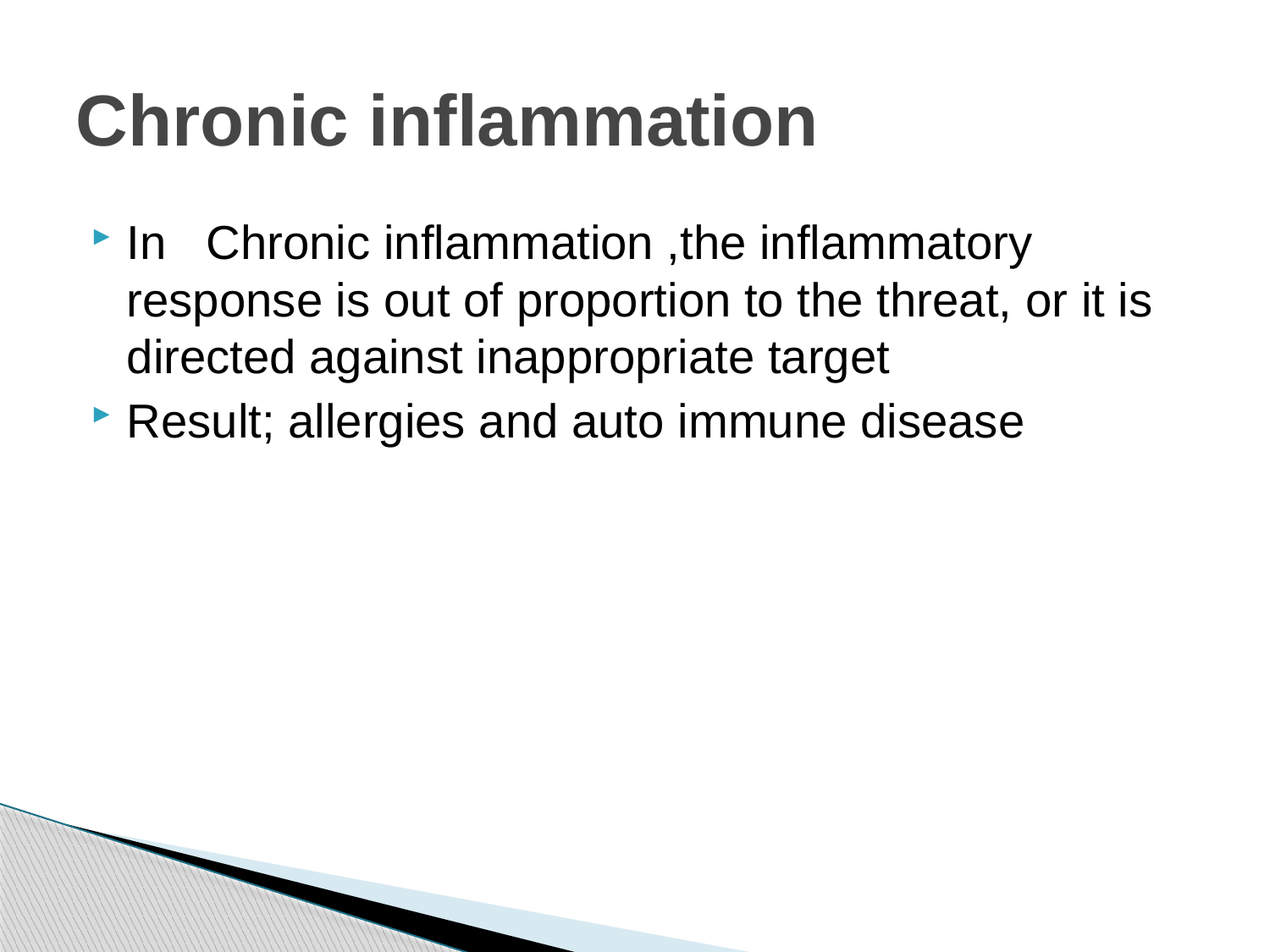

# Chronic inflammation
In   Chronic inflammation ,the inflammatory response is out of proportion to the threat, or it is directed against inappropriate target
Result; allergies and auto immune disease